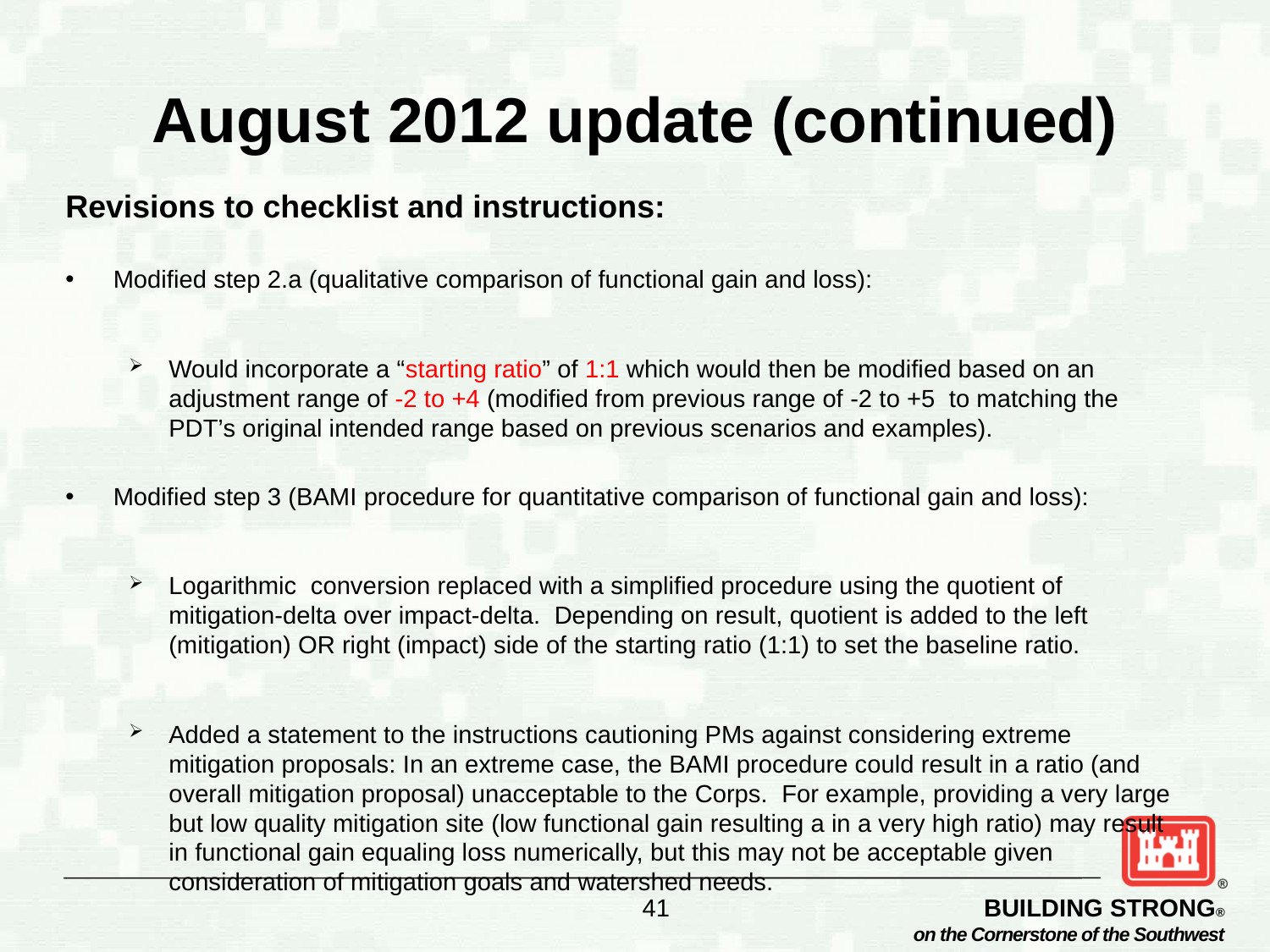

# August 2012 update (continued)
Revisions to checklist and instructions:

Modified step 2.a (qualitative comparison of functional gain and loss):

Would incorporate a “starting ratio” of 1:1 which would then be modified based on an adjustment range of -2 to +4 (modified from previous range of -2 to +5  to matching the PDT’s original intended range based on previous scenarios and examples).

Modified step 3 (BAMI procedure for quantitative comparison of functional gain and loss):

Logarithmic  conversion replaced with a simplified procedure using the quotient of mitigation-delta over impact-delta.  Depending on result, quotient is added to the left (mitigation) OR right (impact) side of the starting ratio (1:1) to set the baseline ratio.

Added a statement to the instructions cautioning PMs against considering extreme mitigation proposals: In an extreme case, the BAMI procedure could result in a ratio (and overall mitigation proposal) unacceptable to the Corps.  For example, providing a very large but low quality mitigation site (low functional gain resulting a in a very high ratio) may result in functional gain equaling loss numerically, but this may not be acceptable given consideration of mitigation goals and watershed needs.

41